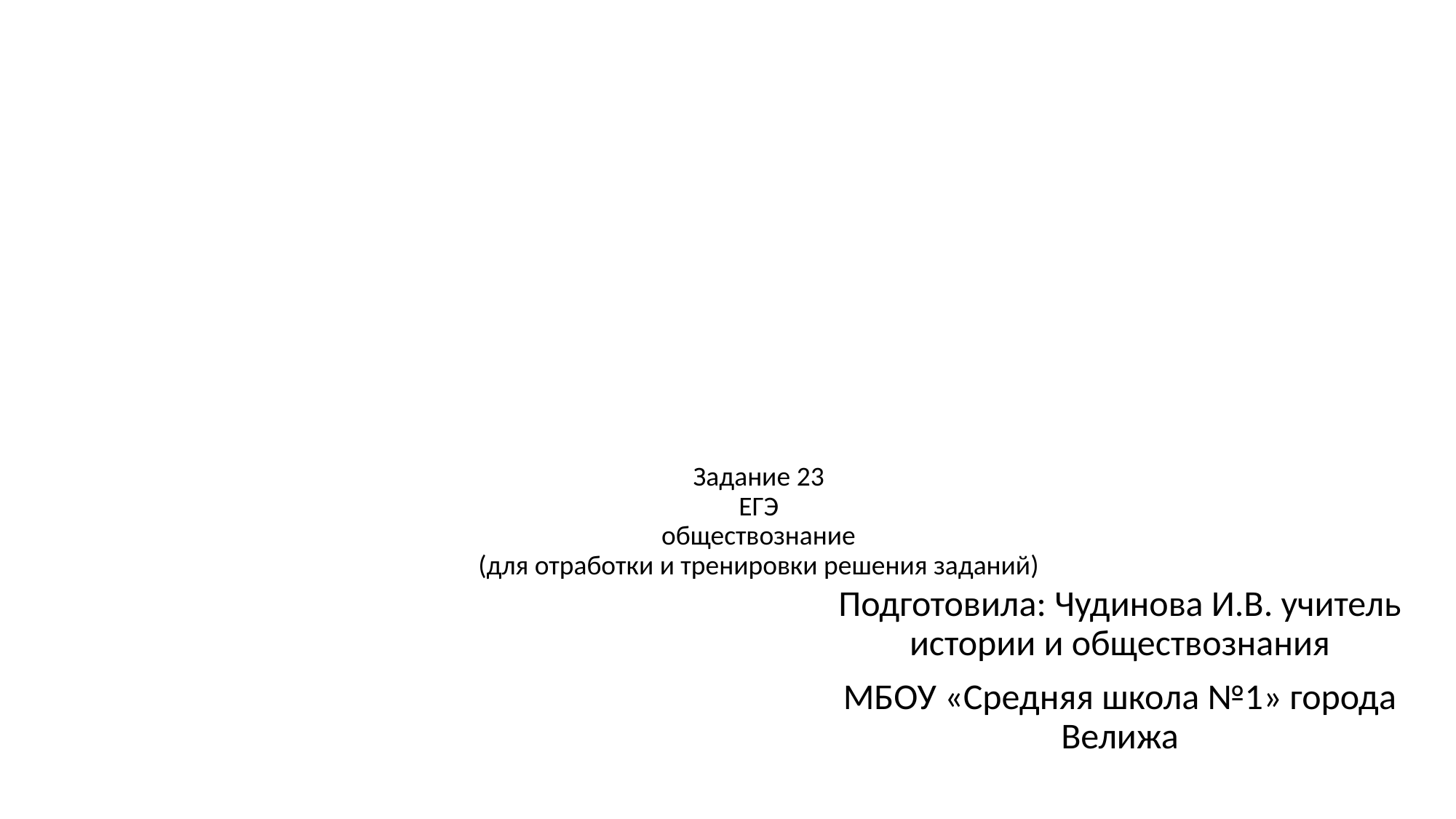

# Задание 23 ЕГЭ обществознание (для отработки и тренировки решения заданий)
Подготовила: Чудинова И.В. учитель истории и обществознания
МБОУ «Средняя школа №1» города Велижа